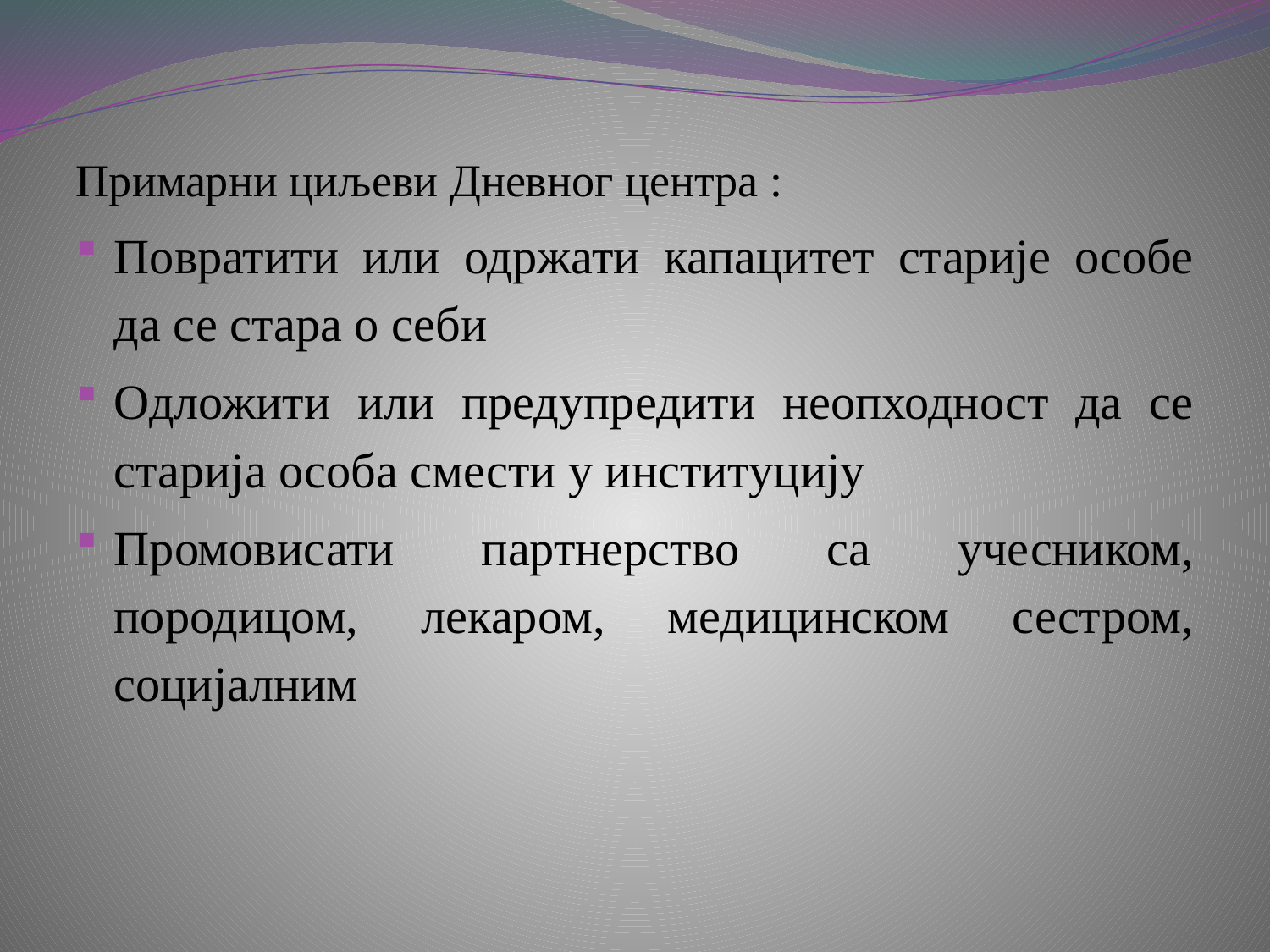

Примарни циљеви Дневног центра :
Повратити или одржати капацитет старије особе да се стара о себи
Одложити или предупредити неопходност да се старија особа смести у институцију
Промовисати партнерство са учесником, породицом, лекаром, медицинском сестром, социјалним